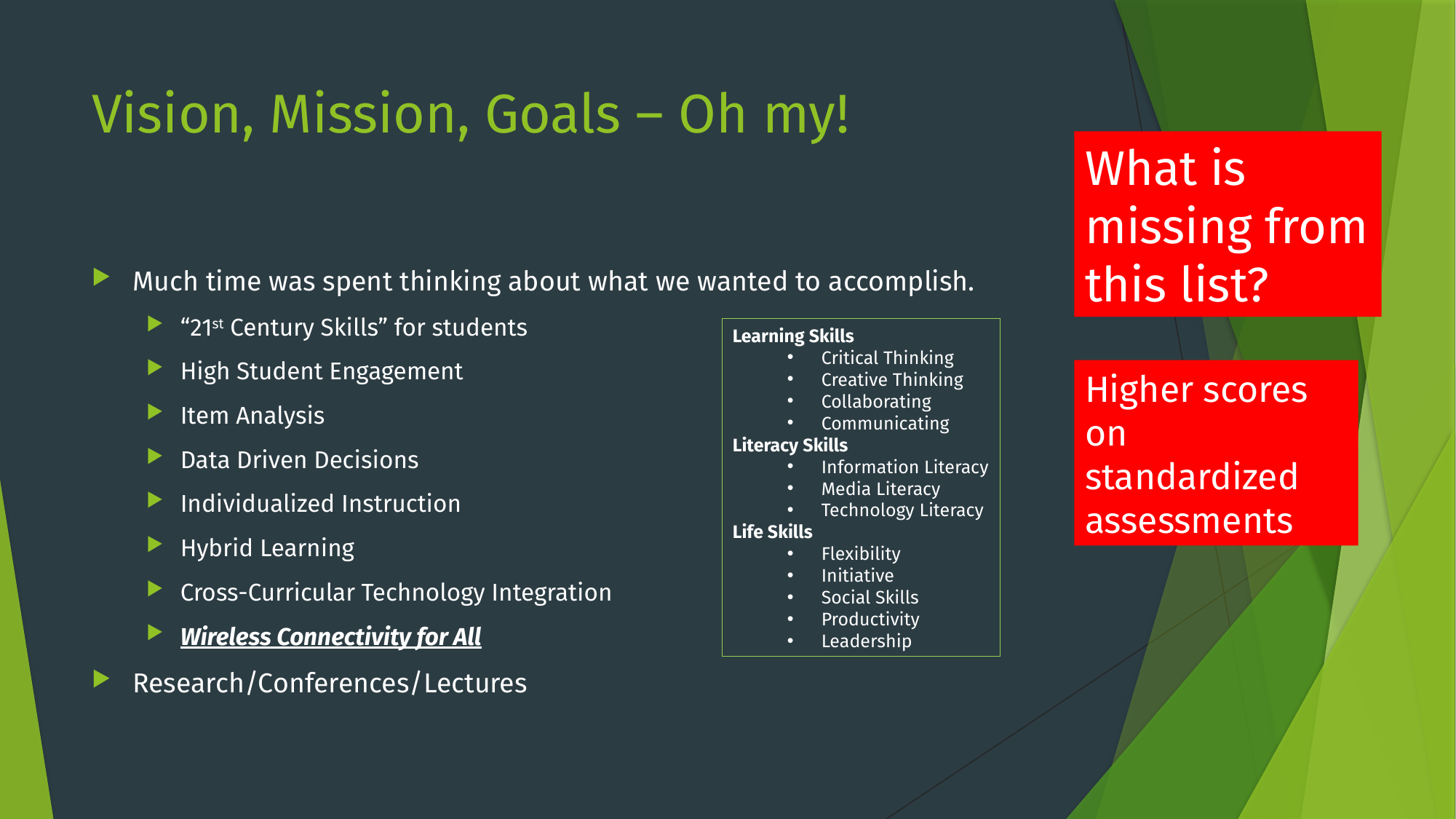

# Vision, Mission, Goals – Oh my!
What is missing from this list?
Much time was spent thinking about what we wanted to accomplish.
“21st Century Skills” for students
High Student Engagement
Item Analysis
Data Driven Decisions
Individualized Instruction
Hybrid Learning
Cross-Curricular Technology Integration
Wireless Connectivity for All
Research/Conferences/Lectures
Learning Skills
Critical Thinking
Creative Thinking
Collaborating
Communicating
Literacy Skills
Information Literacy
Media Literacy
Technology Literacy
Life Skills
Flexibility
Initiative
Social Skills
Productivity
Leadership
Higher scores on standardized assessments